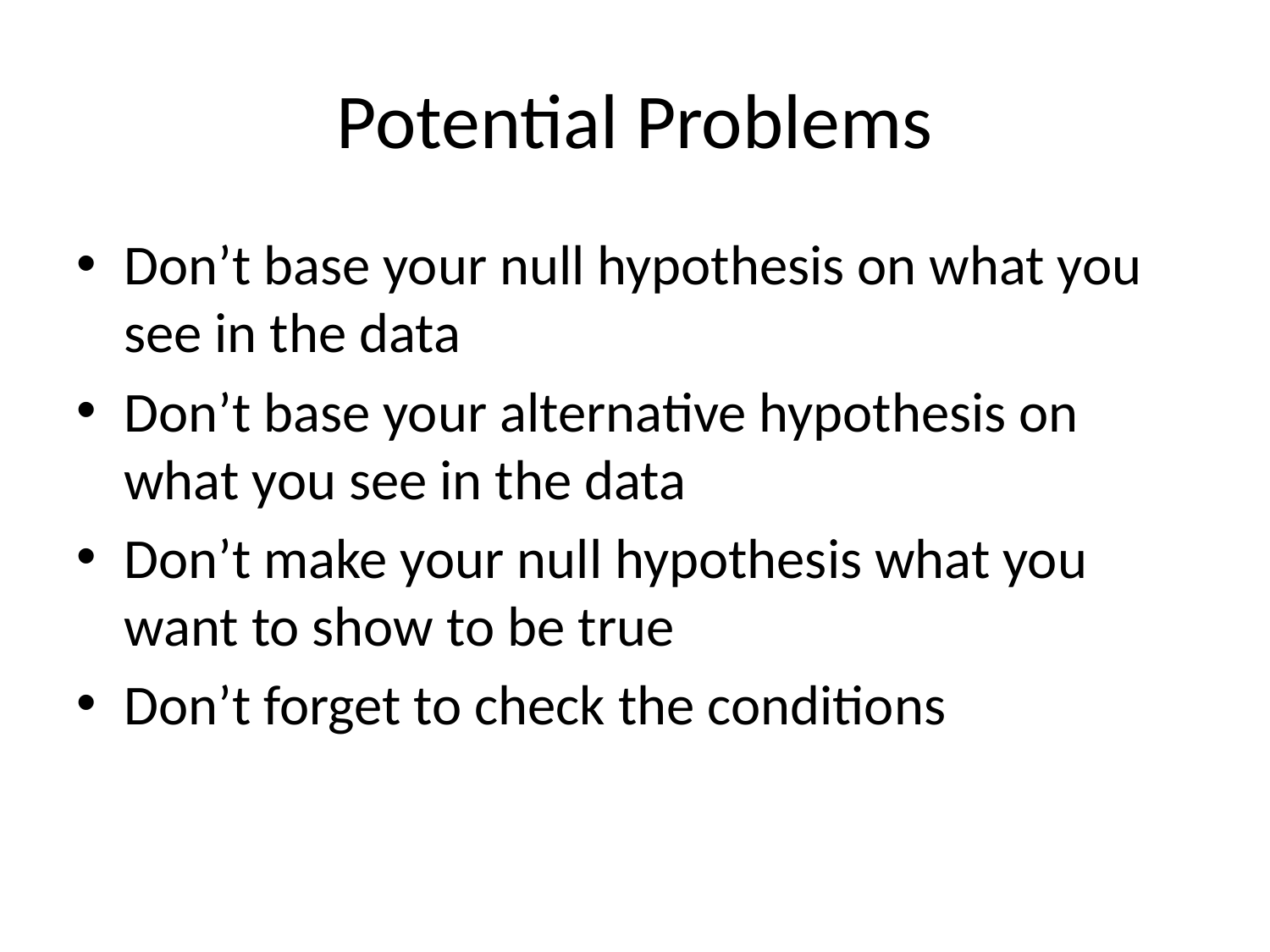

# Potential Problems
Don’t base your null hypothesis on what you see in the data
Don’t base your alternative hypothesis on what you see in the data
Don’t make your null hypothesis what you want to show to be true
Don’t forget to check the conditions